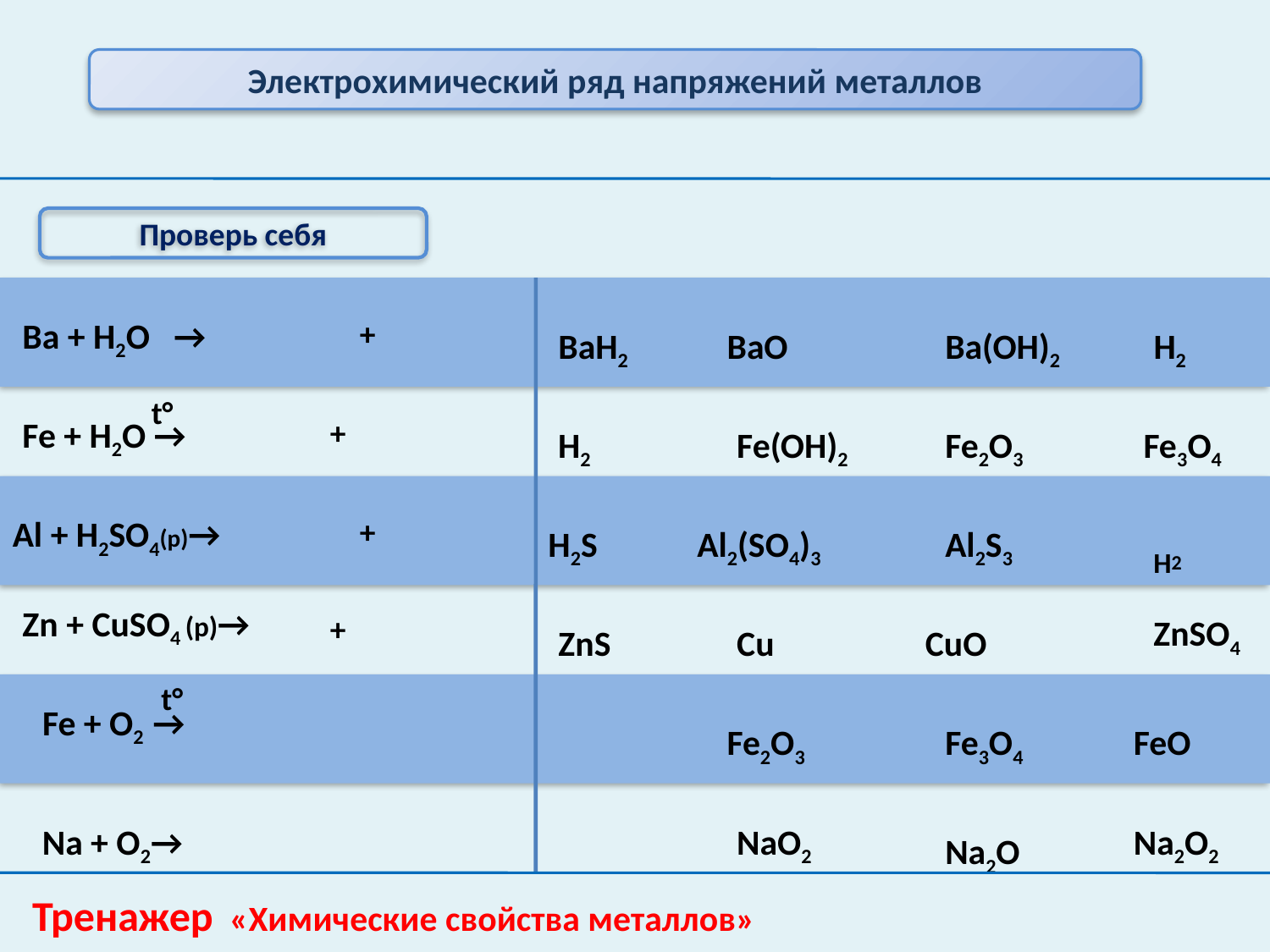

Электрохимический ряд напряжений металлов
Проверь себя

Ba + H2O   →
+
BaH2
BaO
Ba(OH)2
H2
t°
Fe + H2O →
+
H2
Fe(OH)2
Fe2O3
Fe3O4

Al + H2SO4(р)→
+
H2
H2S
Al2(SO4)3
Al2S3
Zn + CuSO4 (р)→
+
ZnSO4
ZnS
Cu
CuO
t°

Fe + O2  →
Fe2O3
Fe3O4
FeO
Na + O2→
NaO2
Na2O2
Na2O
Тренажер  «Химические свойства металлов»